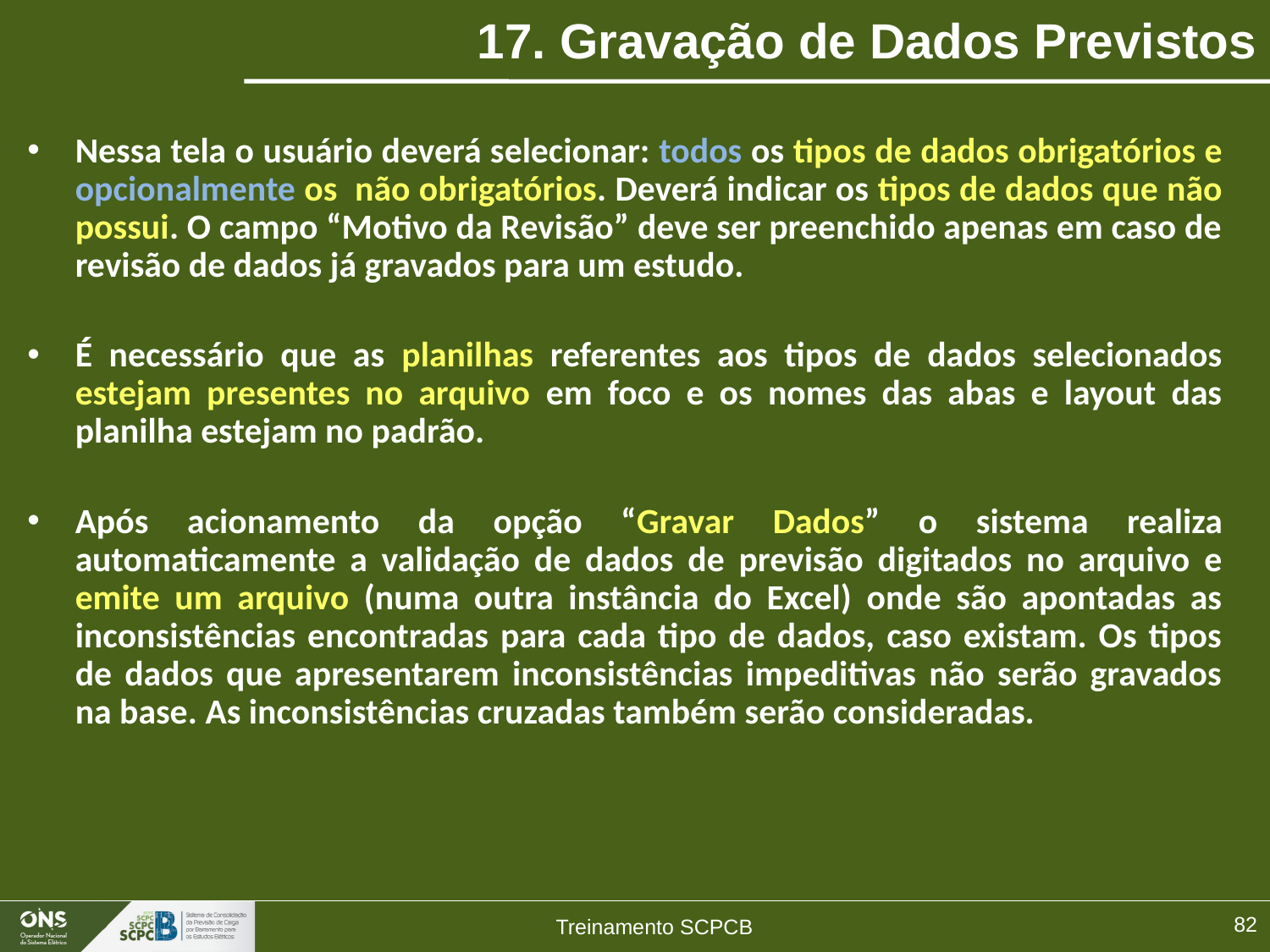

# 17. Gravação de Dados Previstos
Nessa tela o usuário deverá selecionar: todos os tipos de dados obrigatórios e opcionalmente os  não obrigatórios. Deverá indicar os tipos de dados que não possui. O campo “Motivo da Revisão” deve ser preenchido apenas em caso de revisão de dados já gravados para um estudo.

É necessário que as planilhas referentes aos tipos de dados selecionados estejam presentes no arquivo em foco e os nomes das abas e layout das planilha estejam no padrão.

Após acionamento da opção “Gravar Dados” o sistema realiza automaticamente a validação de dados de previsão digitados no arquivo e emite um arquivo (numa outra instância do Excel) onde são apontadas as inconsistências encontradas para cada tipo de dados, caso existam. Os tipos de dados que apresentarem inconsistências impeditivas não serão gravados na base. As inconsistências cruzadas também serão consideradas.